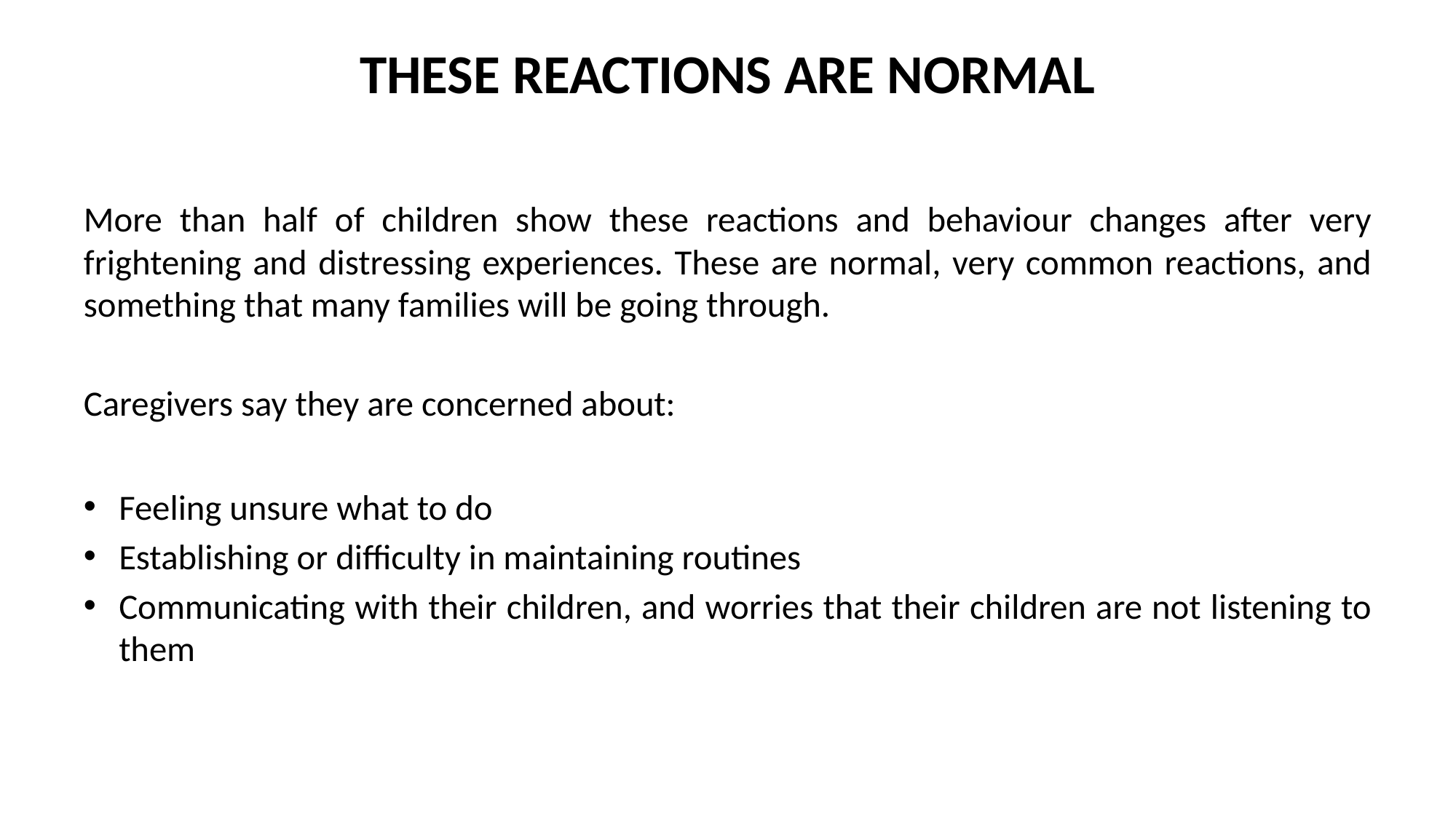

# These reactions are normal
More than half of children show these reactions and behaviour changes after very frightening and distressing experiences. These are normal, very common reactions, and something that many families will be going through.

Caregivers say they are concerned about:

Feeling unsure what to do
Establishing or difficulty in maintaining routines
Communicating with their children, and worries that their children are not listening to them